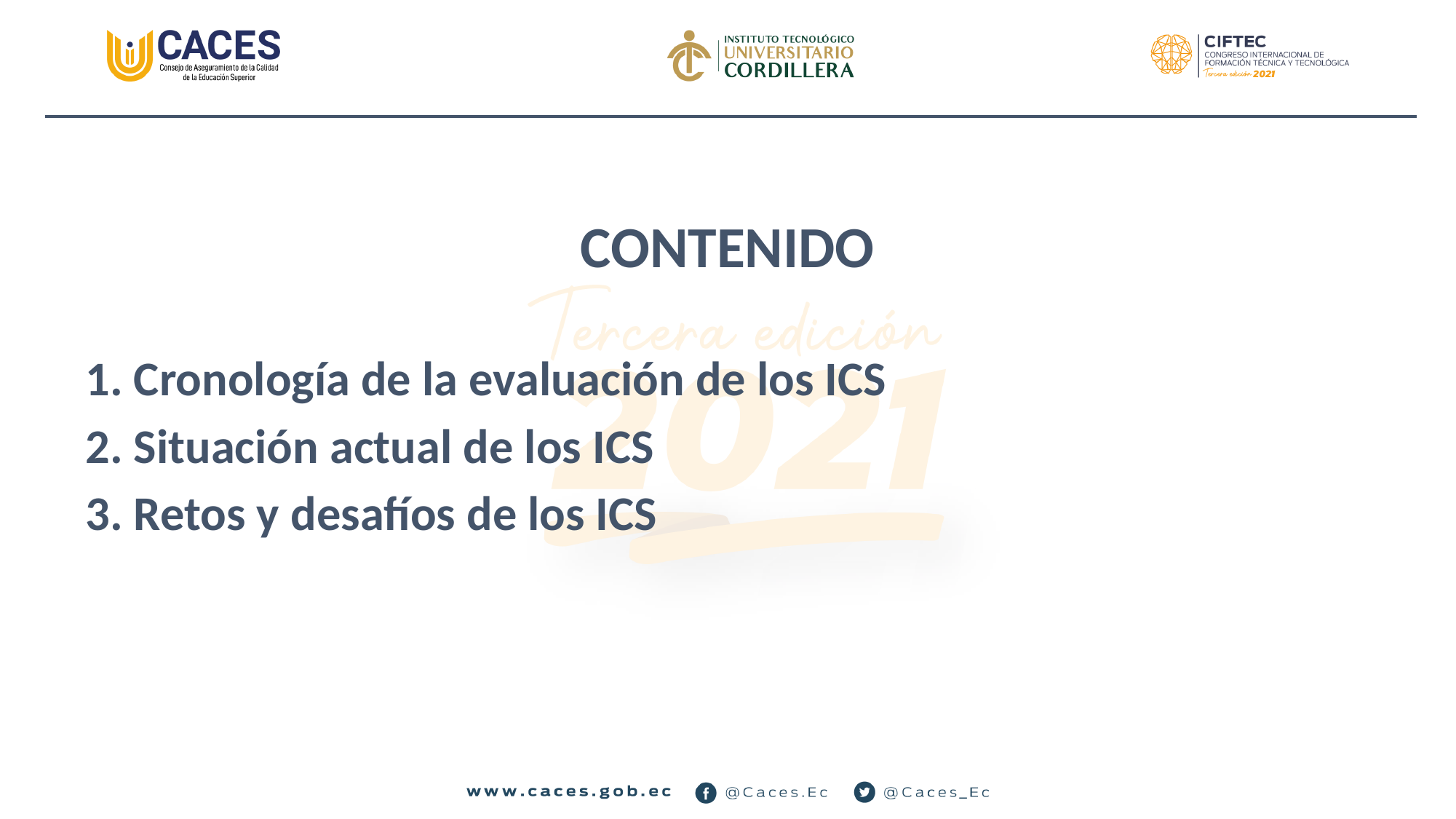

CONTENIDO
1. Cronología de la evaluación de los ICS
2. Situación actual de los ICS
3. Retos y desafíos de los ICS